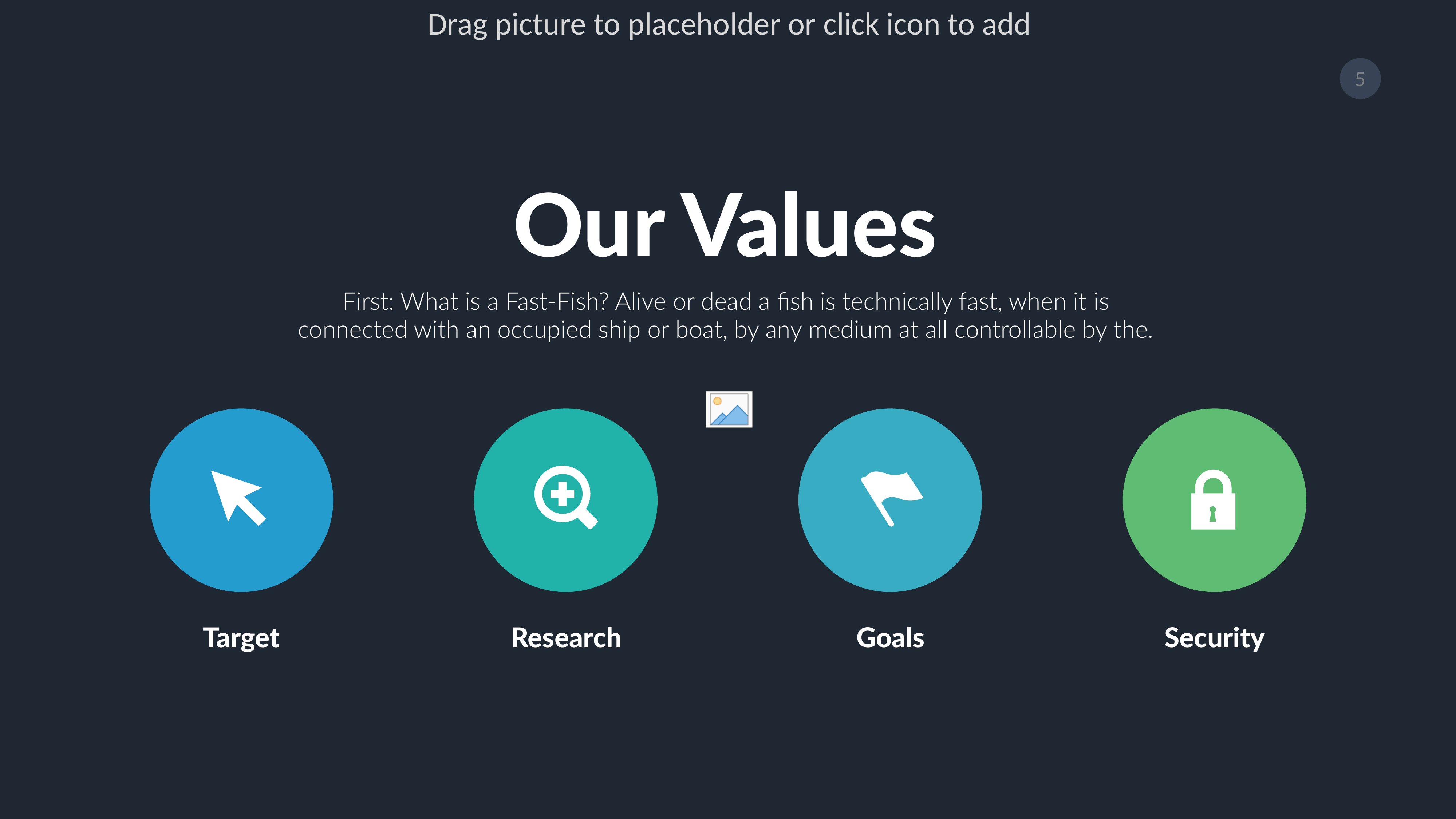

Our Values
First: What is a Fast-Fish? Alive or dead a fish is technically fast, when it is connected with an occupied ship or boat, by any medium at all controllable by the.

Target
Research
Goals
Security